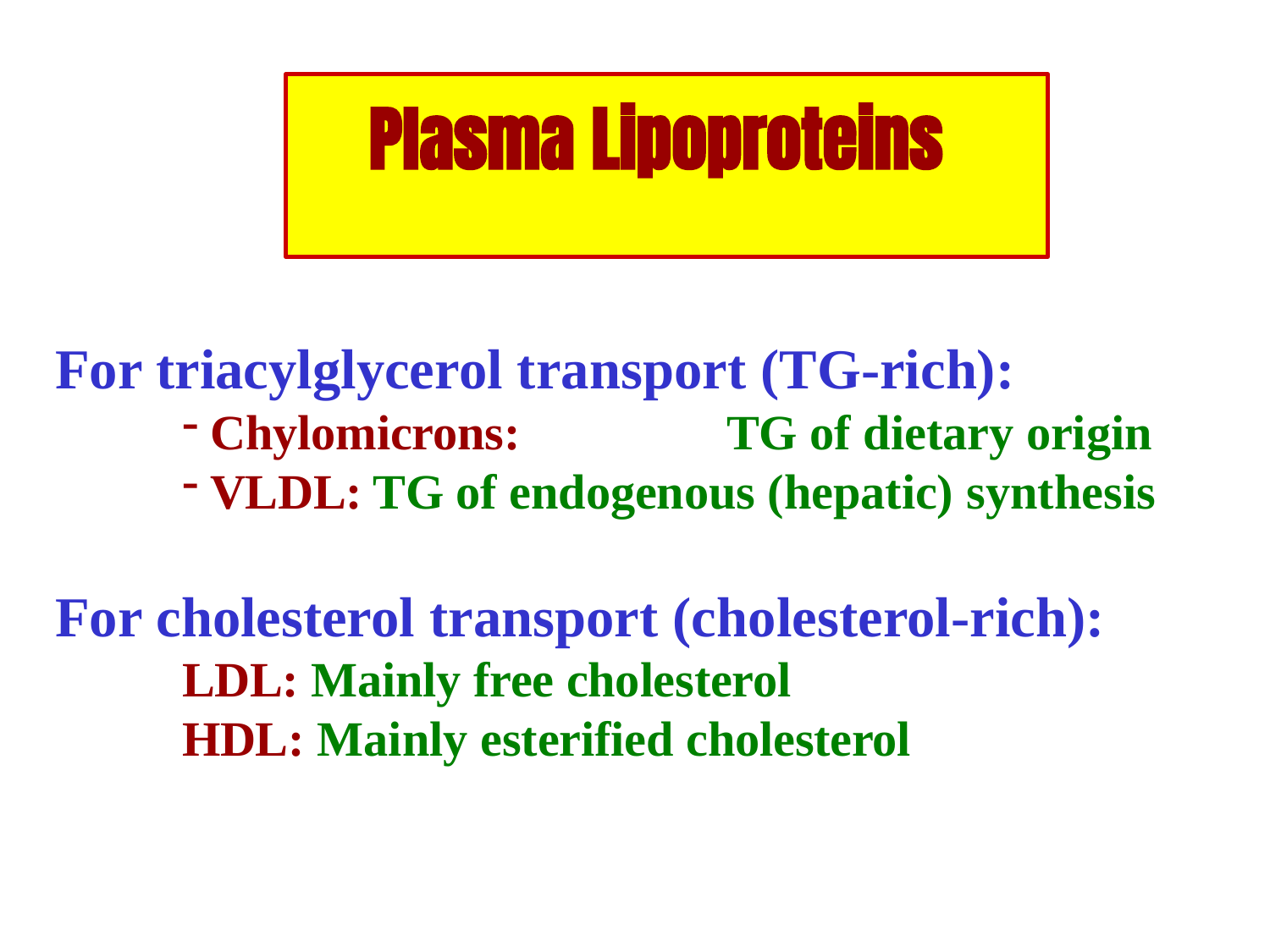

# Plasma Lipoproteins
For triacylglycerol transport (TG-rich):
Chylomicrons:	TG of dietary origin
VLDL:	TG of endogenous (hepatic) synthesis

For cholesterol transport (cholesterol-rich):
LDL: Mainly free cholesterol
HDL: Mainly esterified cholesterol